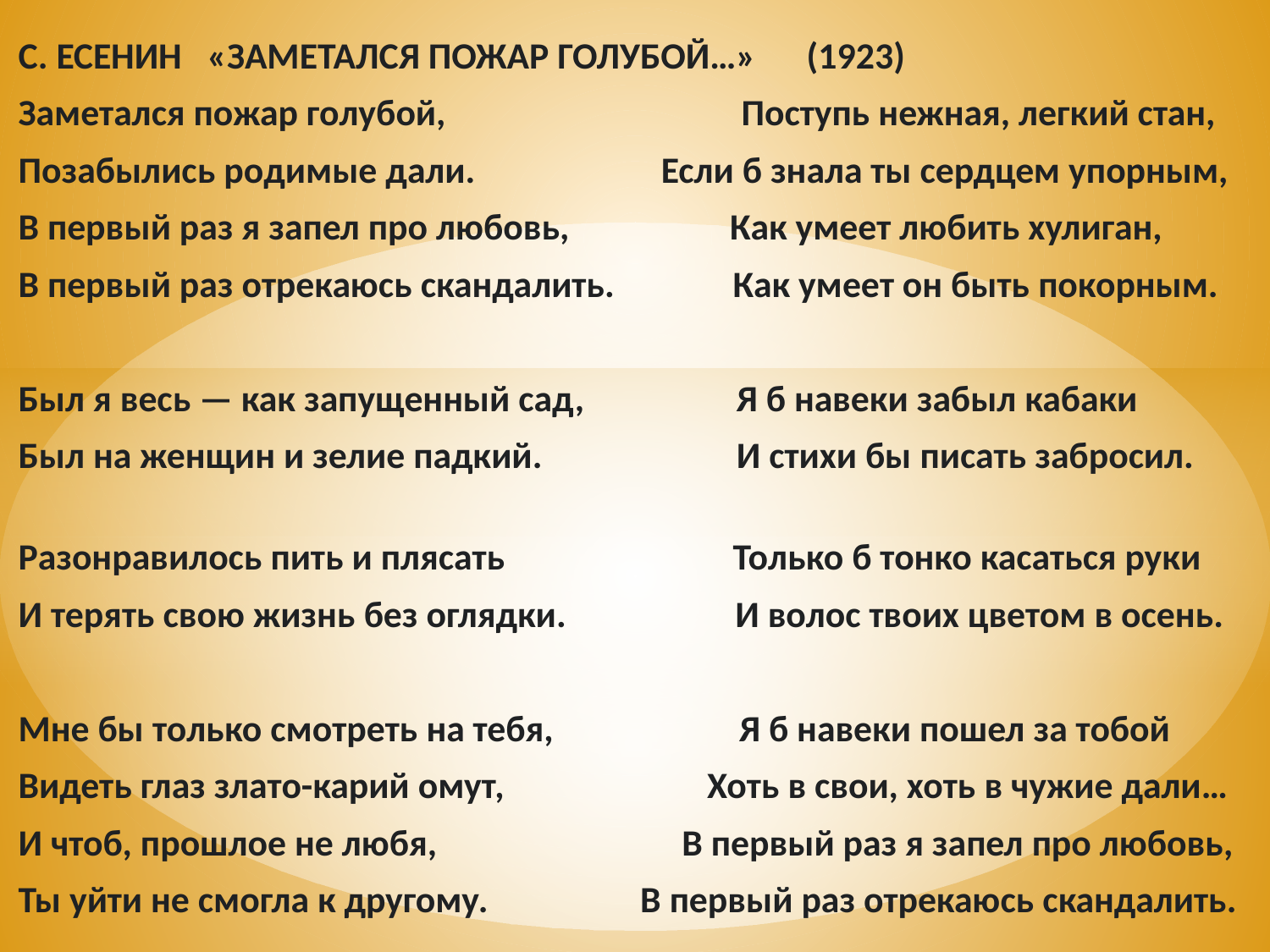

С. ЕСЕНИН   «ЗАМЕТАЛСЯ ПОЖАР ГОЛУБОЙ…»      (1923)
Заметался пожар голубой,                                   Поступь нежная, легкий стан,
Позабылись родимые дали.                      Если б знала ты сердцем упорным,
В первый раз я запел про любовь,                   Как умеет любить хулиган,
В первый раз отрекаюсь скандалить.              Как умеет он быть покорным.

Был я весь — как запущенный сад,                  Я б навеки забыл кабаки
Был на женщин и зелие падкий.                       И стихи бы писать забросил.
Разонравилось пить и плясать                           Только б тонко касаться руки
И терять свою жизнь без оглядки.                    И волос твоих цветом в осень.

Мне бы только смотреть на тебя,                      Я б навеки пошел за тобой
Видеть глаз злато-карий омут,                        Хоть в свои, хоть в чужие дали…
И чтоб, прошлое не любя,                             В первый раз я запел про любовь,
Ты уйти не смогла к другому.                  В первый раз отрекаюсь скандалить.